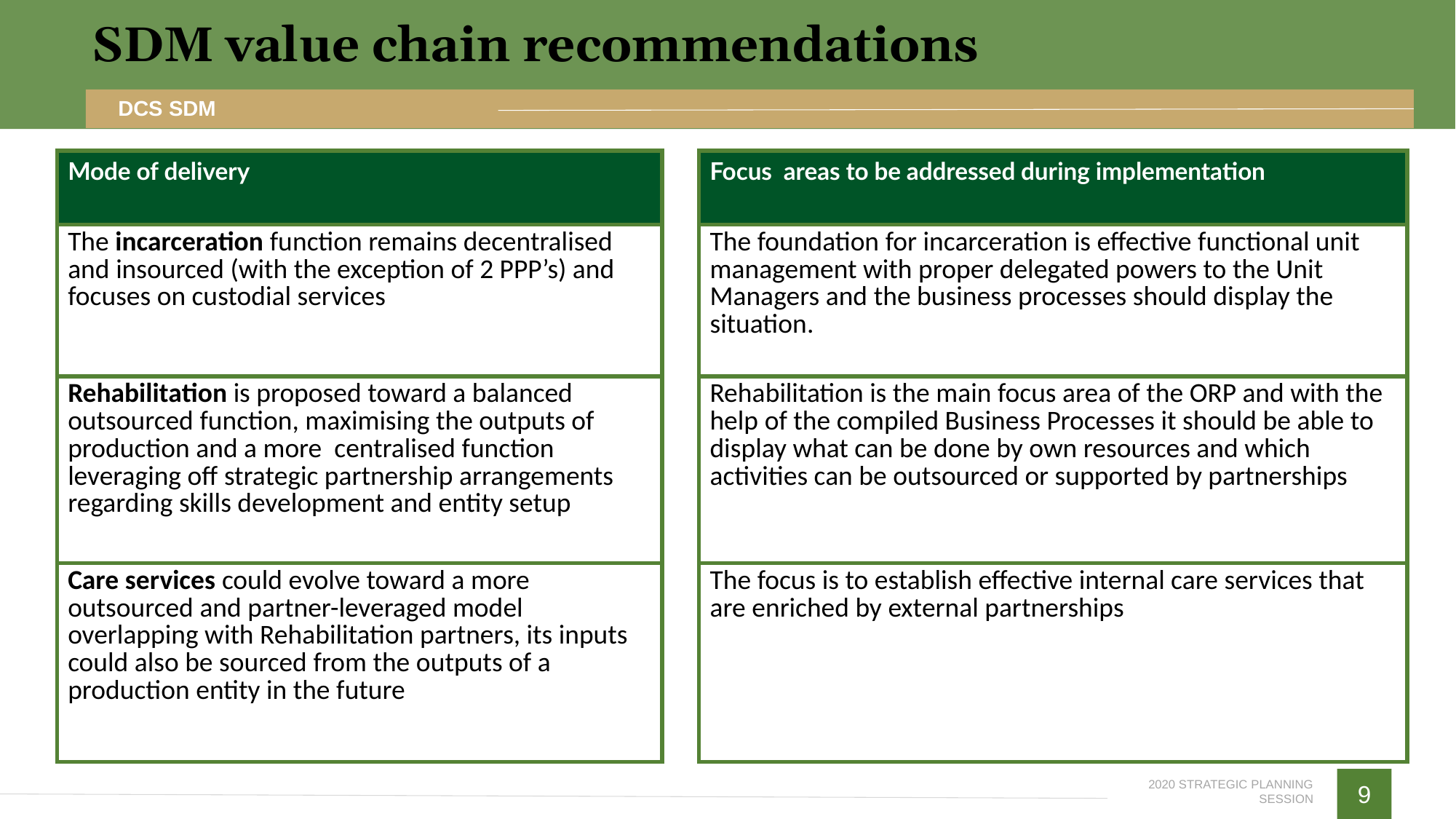

SDM value chain recommendations
DCS SDM
| Mode of delivery |  | Focus areas to be addressed during implementation |
| --- | --- | --- |
| The incarceration function remains decentralised and insourced (with the exception of 2 PPP’s) and focuses on custodial services |  | The foundation for incarceration is effective functional unit management with proper delegated powers to the Unit Managers and the business processes should display the situation. |
| Rehabilitation is proposed toward a balanced outsourced function, maximising the outputs of production and a more centralised function leveraging off strategic partnership arrangements regarding skills development and entity setup |  | Rehabilitation is the main focus area of the ORP and with the help of the compiled Business Processes it should be able to display what can be done by own resources and which activities can be outsourced or supported by partnerships |
| Care services could evolve toward a more outsourced and partner-leveraged model overlapping with Rehabilitation partners, its inputs could also be sourced from the outputs of a production entity in the future |  | The focus is to establish effective internal care services that are enriched by external partnerships |